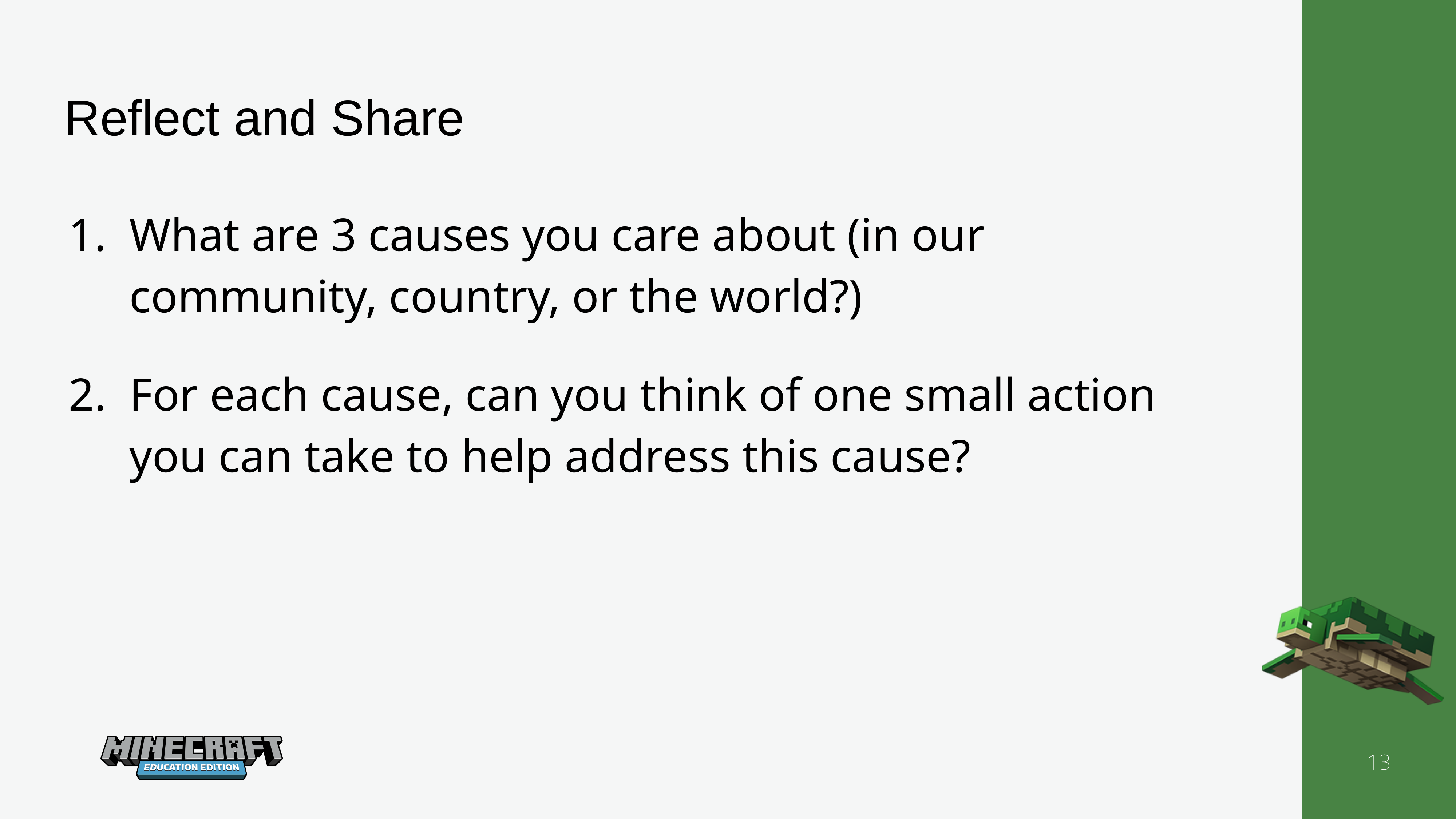

Reflect and Share
What are 3 causes you care about (in our community, country, or the world?)
For each cause, can you think of one small action you can take to help address this cause?
13